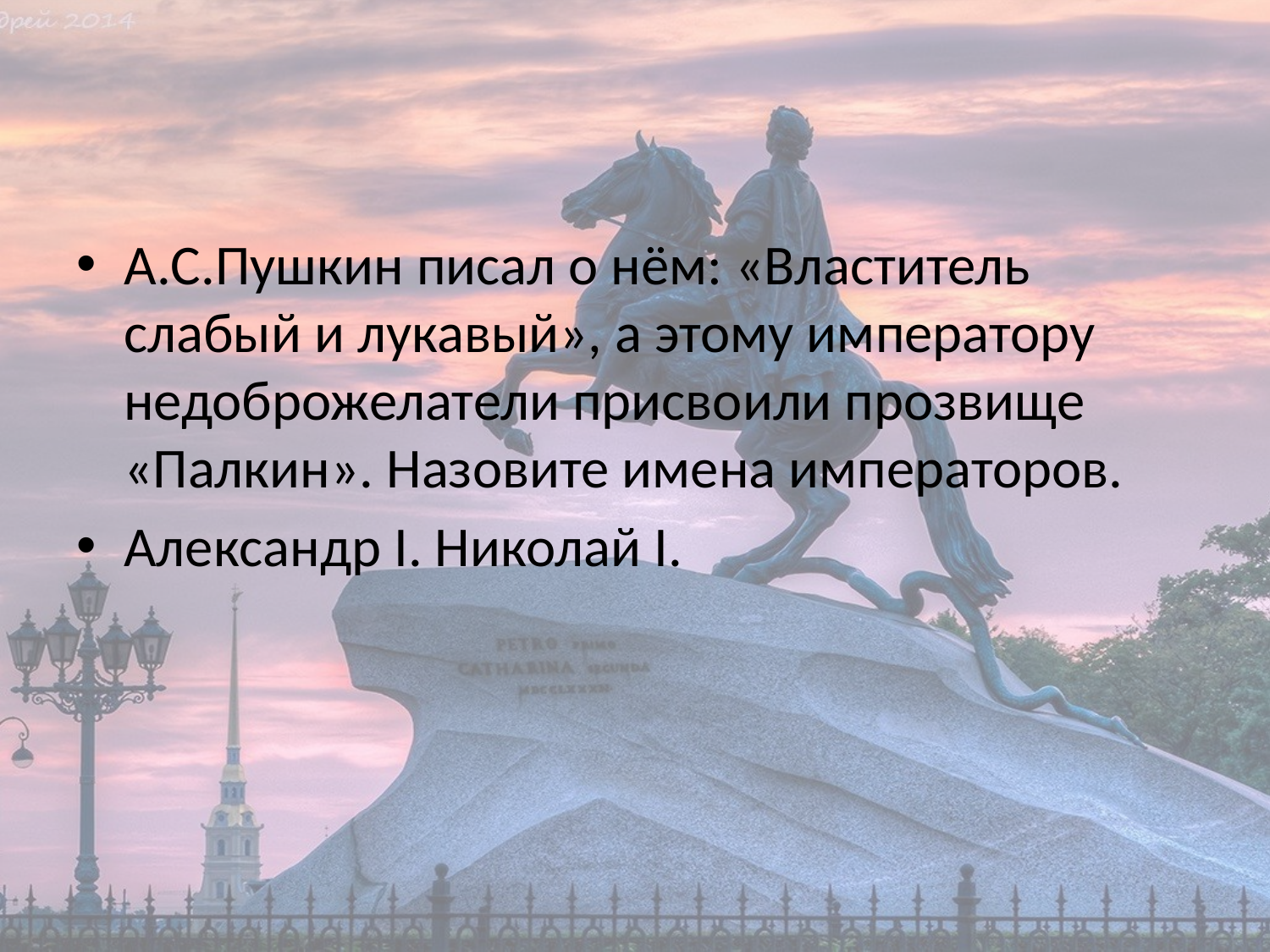

#
А.С.Пушкин писал о нём: «Властитель слабый и лукавый», а этому императору недоброжелатели присвоили прозвище «Палкин». Назовите имена императоров.
Александр I. Николай I.